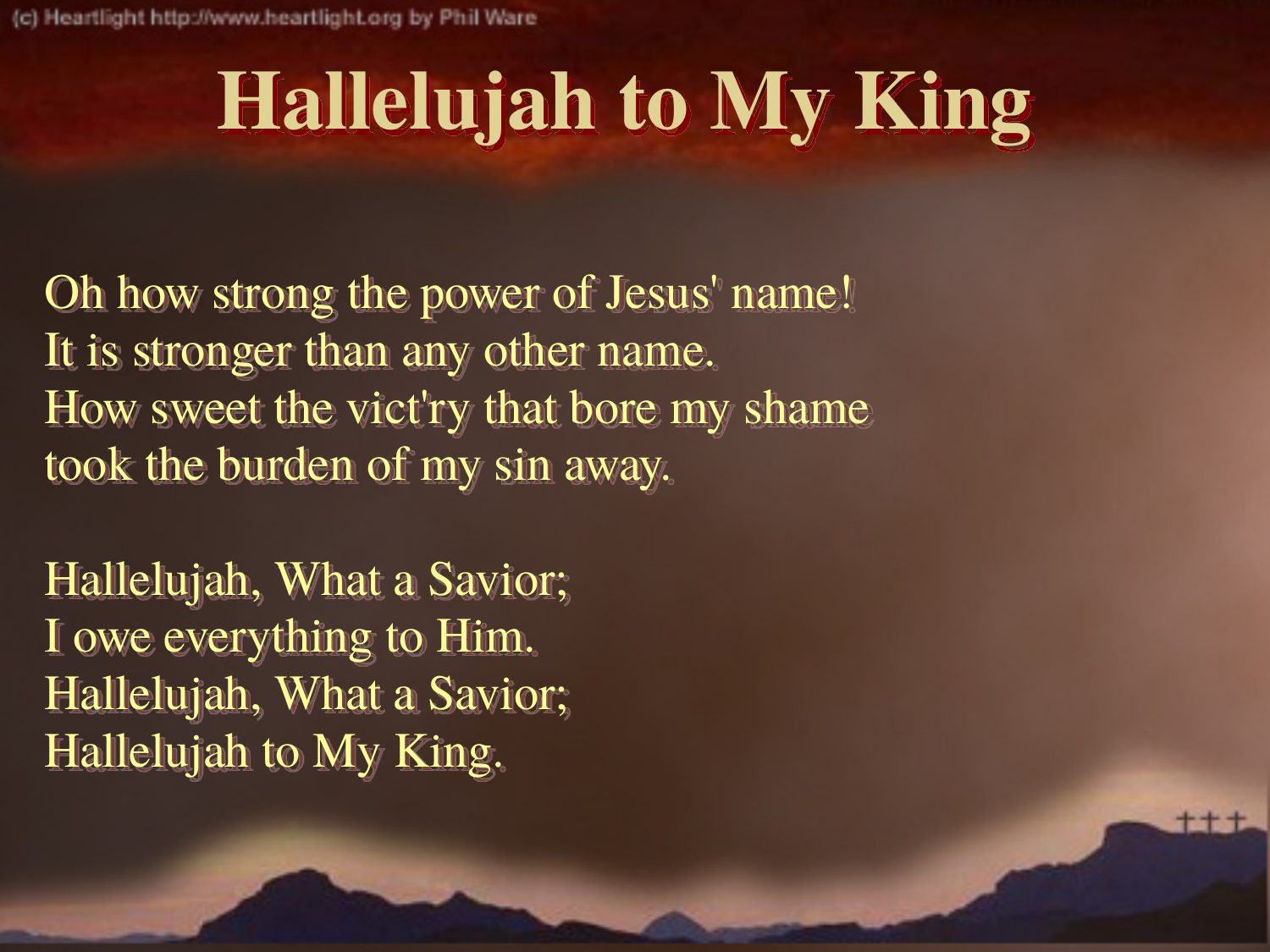

# Hallelujah to My King
Oh how strong the power of Jesus' name!
It is stronger than any other name.
How sweet the vict'ry that bore my shame
took the burden of my sin away.

Hallelujah, What a Savior;
I owe everything to Him.
Hallelujah, What a Savior;
Hallelujah to My King.